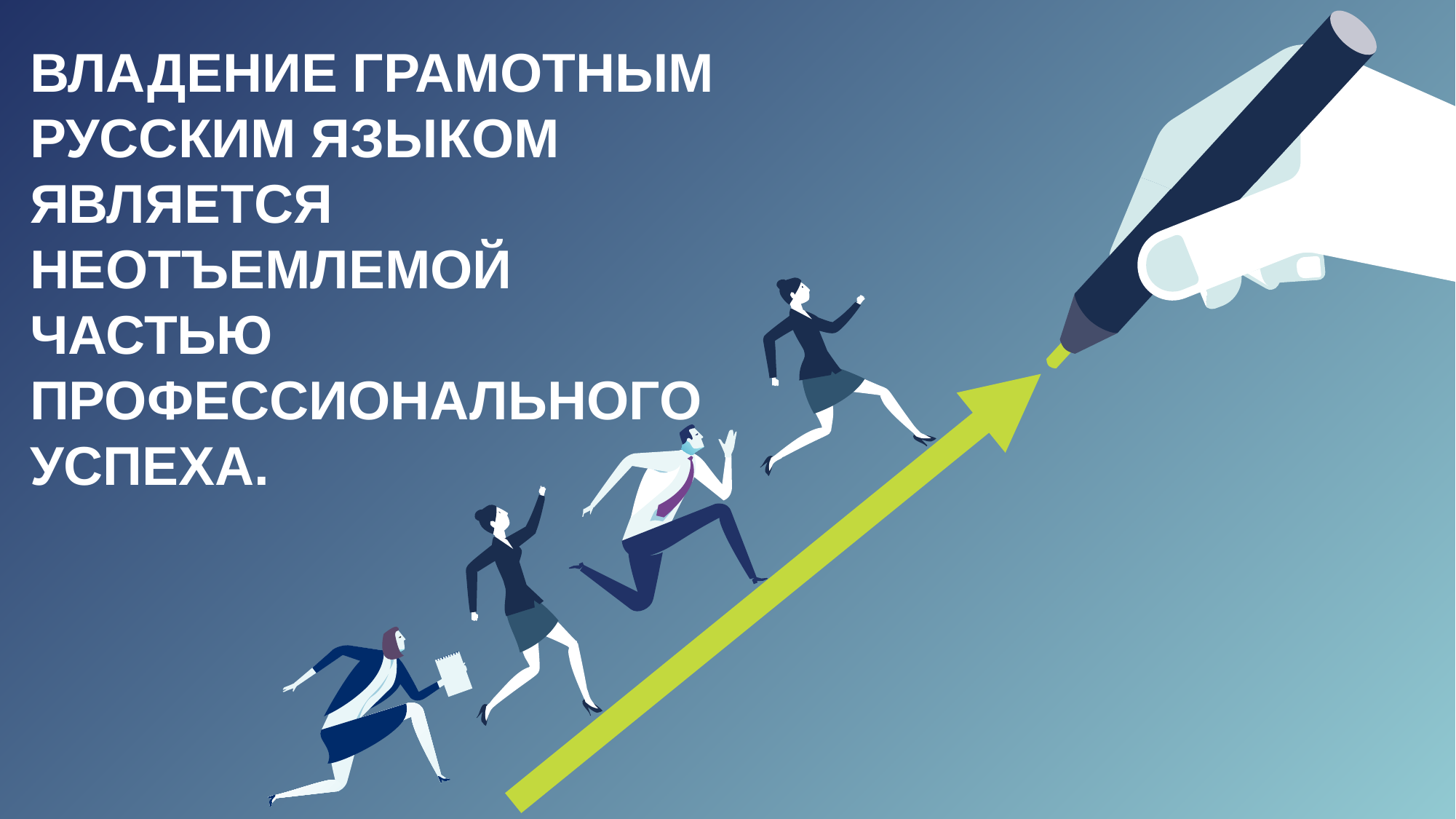

ВЛАДЕНИЕ ГРАМОТНЫМ РУССКИМ ЯЗЫКОМ ЯВЛЯЕТСЯ НЕОТЪЕМЛЕМОЙ ЧАСТЬЮ ПРОФЕССИОНАЛЬНОГО УСПЕХА.